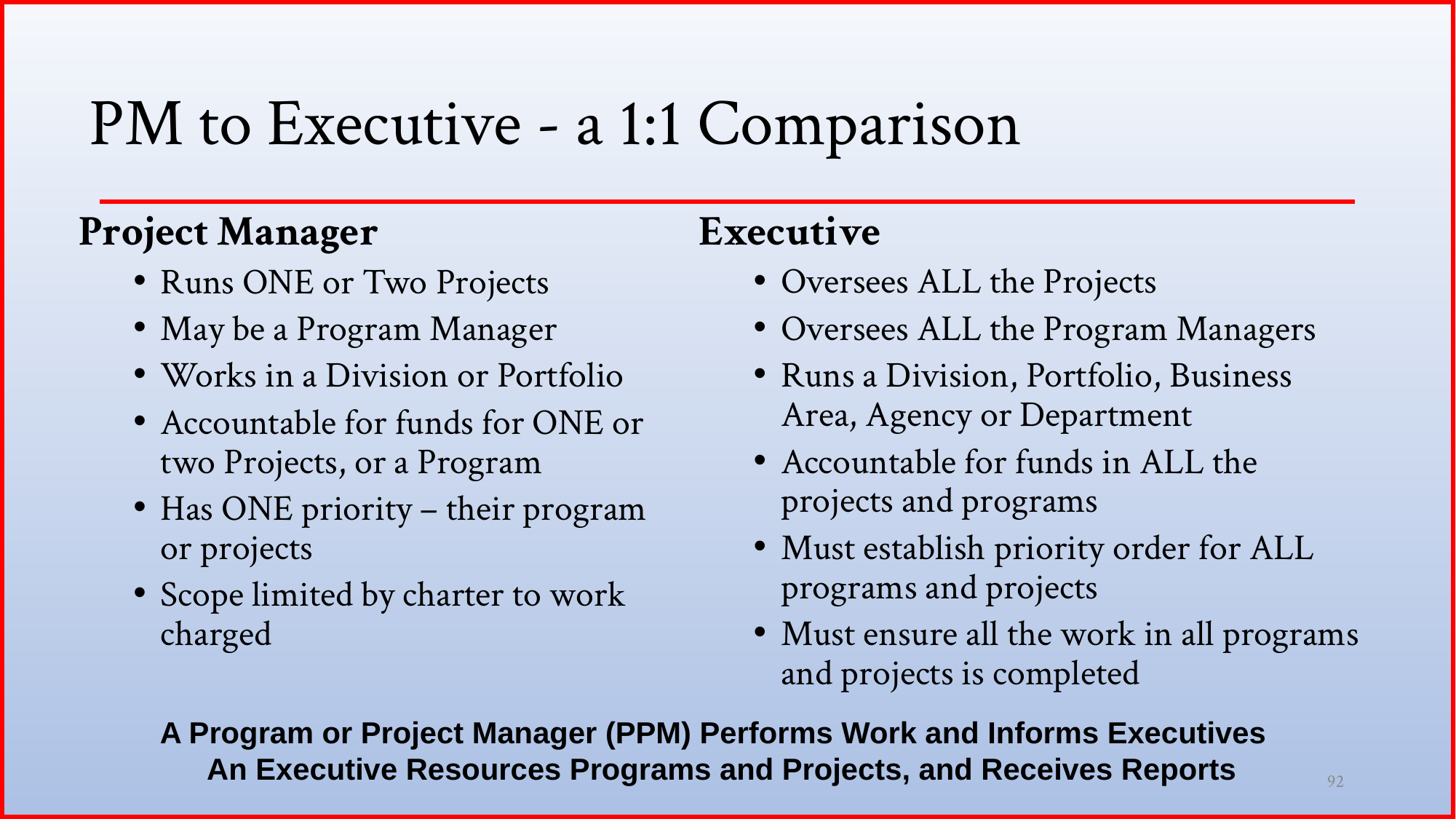

PM to Executive - a 1:1 Comparison
Project Manager
Runs ONE or Two Projects
May be a Program Manager
Works in a Division or Portfolio
Accountable for funds for ONE or two Projects, or a Program
Has ONE priority – their program or projects
Scope limited by charter to work charged
Executive
Oversees ALL the Projects
Oversees ALL the Program Managers
Runs a Division, Portfolio, Business Area, Agency or Department
Accountable for funds in ALL the projects and programs
Must establish priority order for ALL programs and projects
Must ensure all the work in all programs and projects is completed
A Program or Project Manager (PPM) Performs Work and Informs Executives
An Executive Resources Programs and Projects, and Receives Reports
92